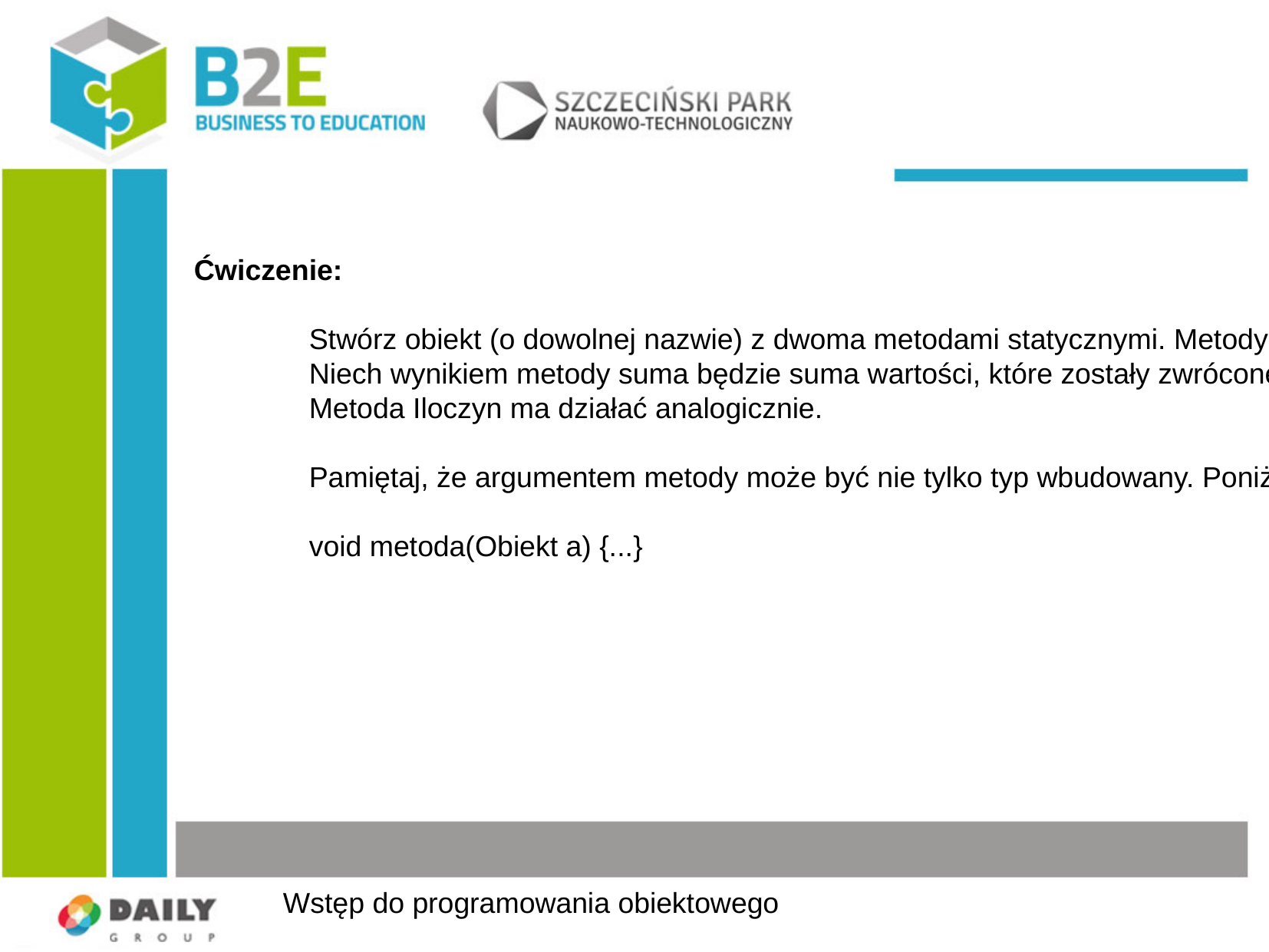

Ćwiczenie:

	Stwórz obiekt (o dowolnej nazwie) z dwoma metodami statycznymi. Metody niech również nazywają się suma i iloczyn.
	Niech wynikiem metody suma będzie suma wartości, które zostały zwrócone przez metody suma, dla obiektów DwieLiczby.
	Metoda Iloczyn ma działać analogicznie.

	Pamiętaj, że argumentem metody może być nie tylko typ wbudowany. Poniższy zapis jest poprawny:

	void metoda(Obiekt a) {...}
Wstęp do programowania obiektowego